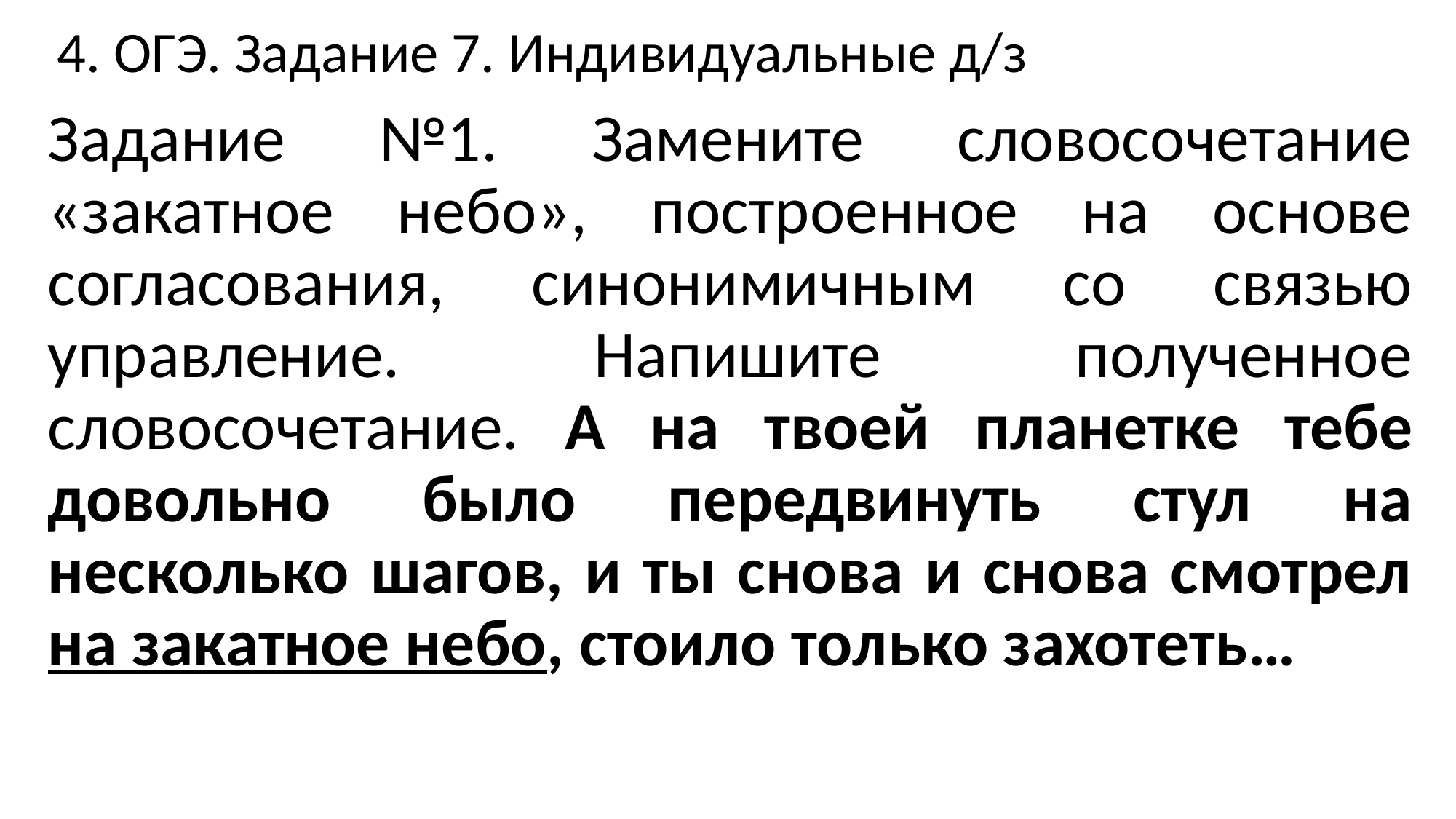

# 4. ОГЭ. Задание 7. Индивидуальные д/з
Задание №1. Замените словосочетание «закатное небо», построенное на основе согласования, синонимичным со связью управление. Напишите полученное словосочетание. А на твоей планетке тебе довольно было передвинуть стул на несколько шагов, и ты снова и снова смотрел на закатное небо, стоило только захотеть…